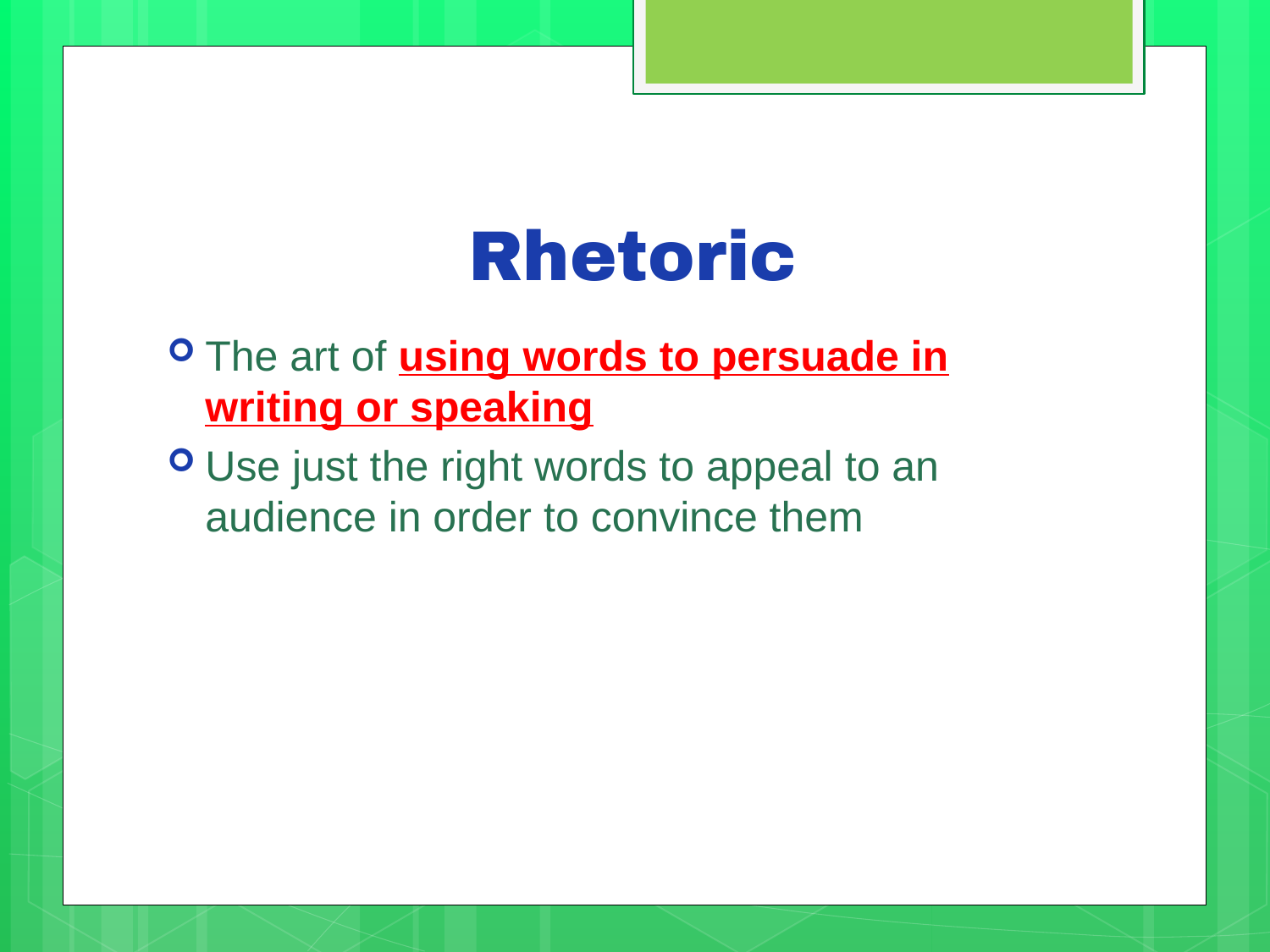

# Rhetoric
The art of using words to persuade in writing or speaking
Use just the right words to appeal to an audience in order to convince them